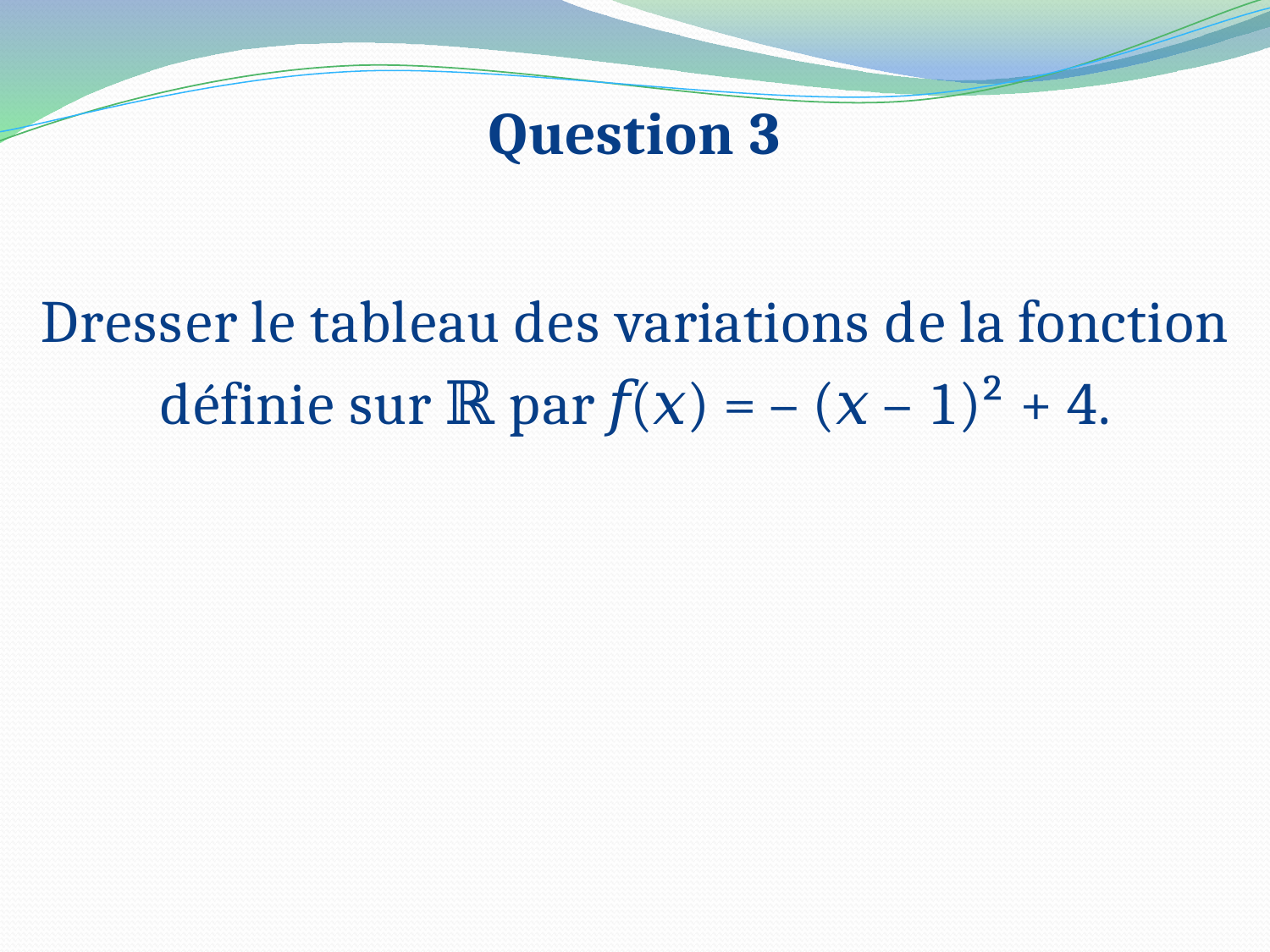

# Question 3
Dresser le tableau des variations de la fonction définie sur ℝ par 𝑓(𝑥) = – (𝑥 – 1)² + 4.